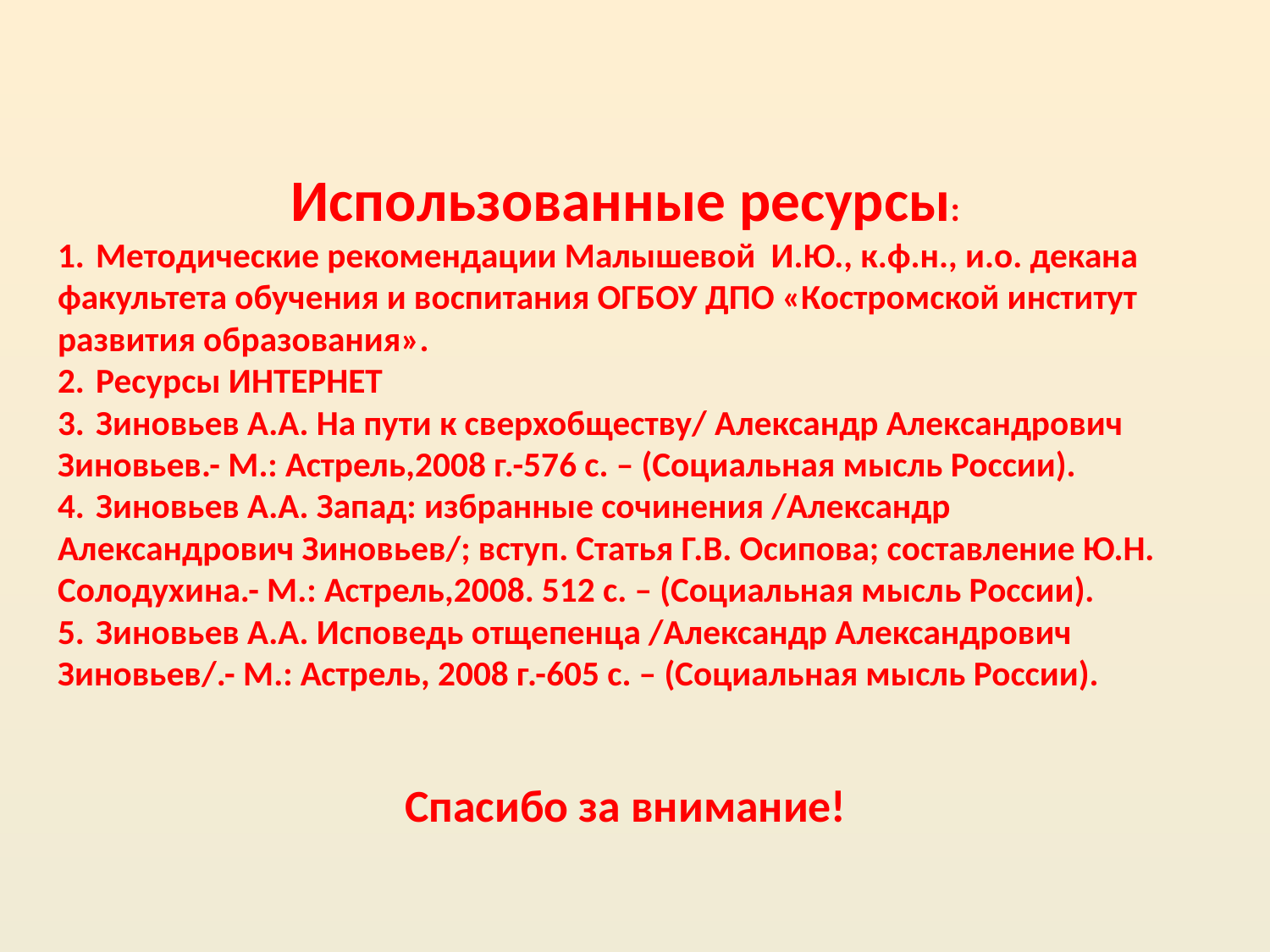

Использованные ресурсы:
1.	Методические рекомендации Малышевой  И.Ю., к.ф.н., и.о. декана факультета обучения и воспитания ОГБОУ ДПО «Костромской институт развития образования».
2.	Ресурсы ИНТЕРНЕТ
3.	Зиновьев А.А. На пути к сверхобществу/ Александр Александрович Зиновьев.- М.: Астрель,2008 г.-576 с. – (Социальная мысль России).
4.	Зиновьев А.А. Запад: избранные сочинения /Александр Александрович Зиновьев/; вступ. Статья Г.В. Осипова; составление Ю.Н. Солодухина.- М.: Астрель,2008. 512 с. – (Социальная мысль России).
5.	Зиновьев А.А. Исповедь отщепенца /Александр Александрович Зиновьев/.- М.: Астрель, 2008 г.-605 с. – (Социальная мысль России).

Спасибо за внимание!